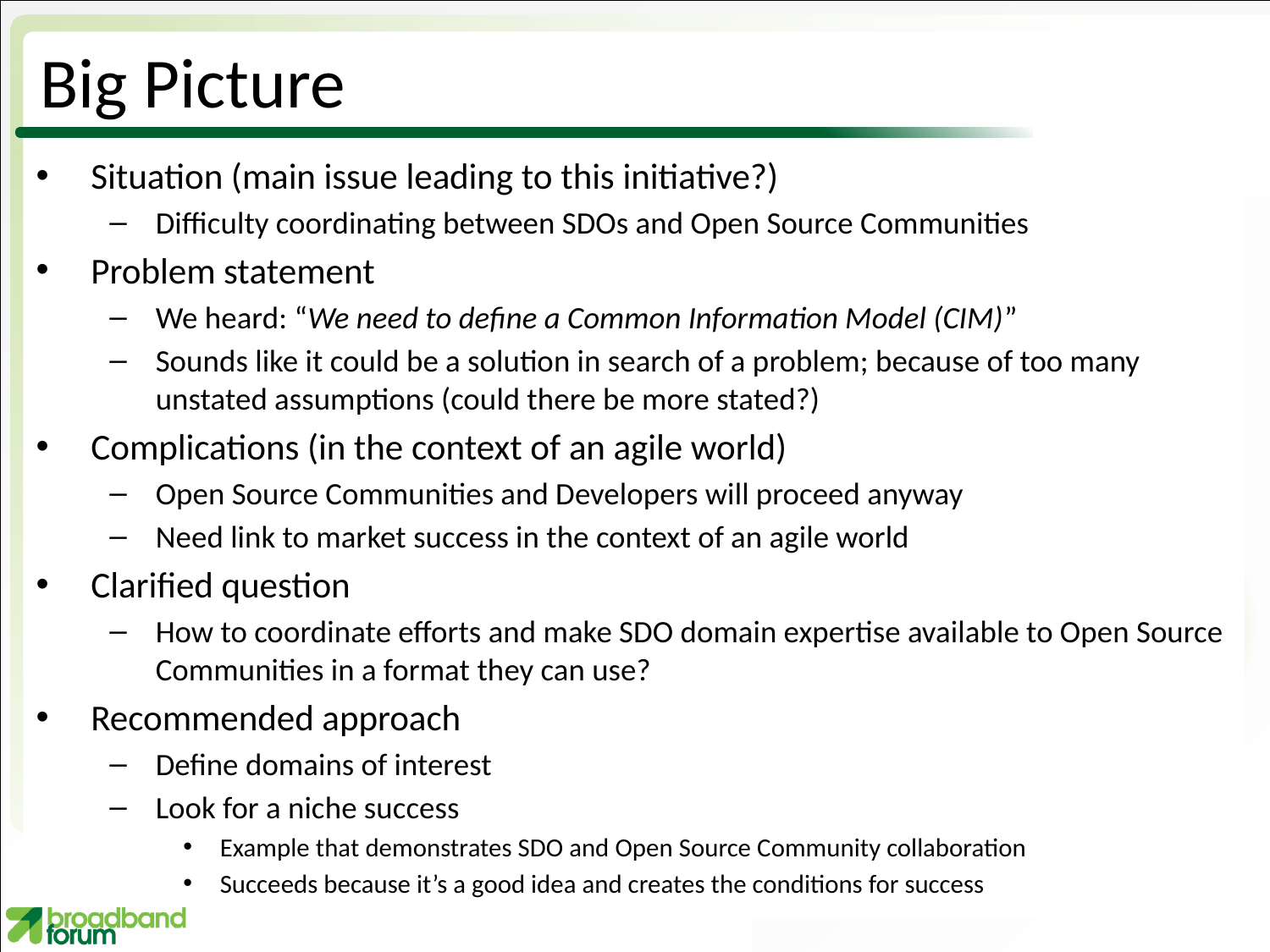

# Big Picture
Situation (main issue leading to this initiative?)
Difficulty coordinating between SDOs and Open Source Communities
Problem statement
We heard: “We need to define a Common Information Model (CIM)”
Sounds like it could be a solution in search of a problem; because of too many unstated assumptions (could there be more stated?)
Complications (in the context of an agile world)
Open Source Communities and Developers will proceed anyway
Need link to market success in the context of an agile world
Clarified question
How to coordinate efforts and make SDO domain expertise available to Open Source Communities in a format they can use?
Recommended approach
Define domains of interest
Look for a niche success
Example that demonstrates SDO and Open Source Community collaboration
Succeeds because it’s a good idea and creates the conditions for success